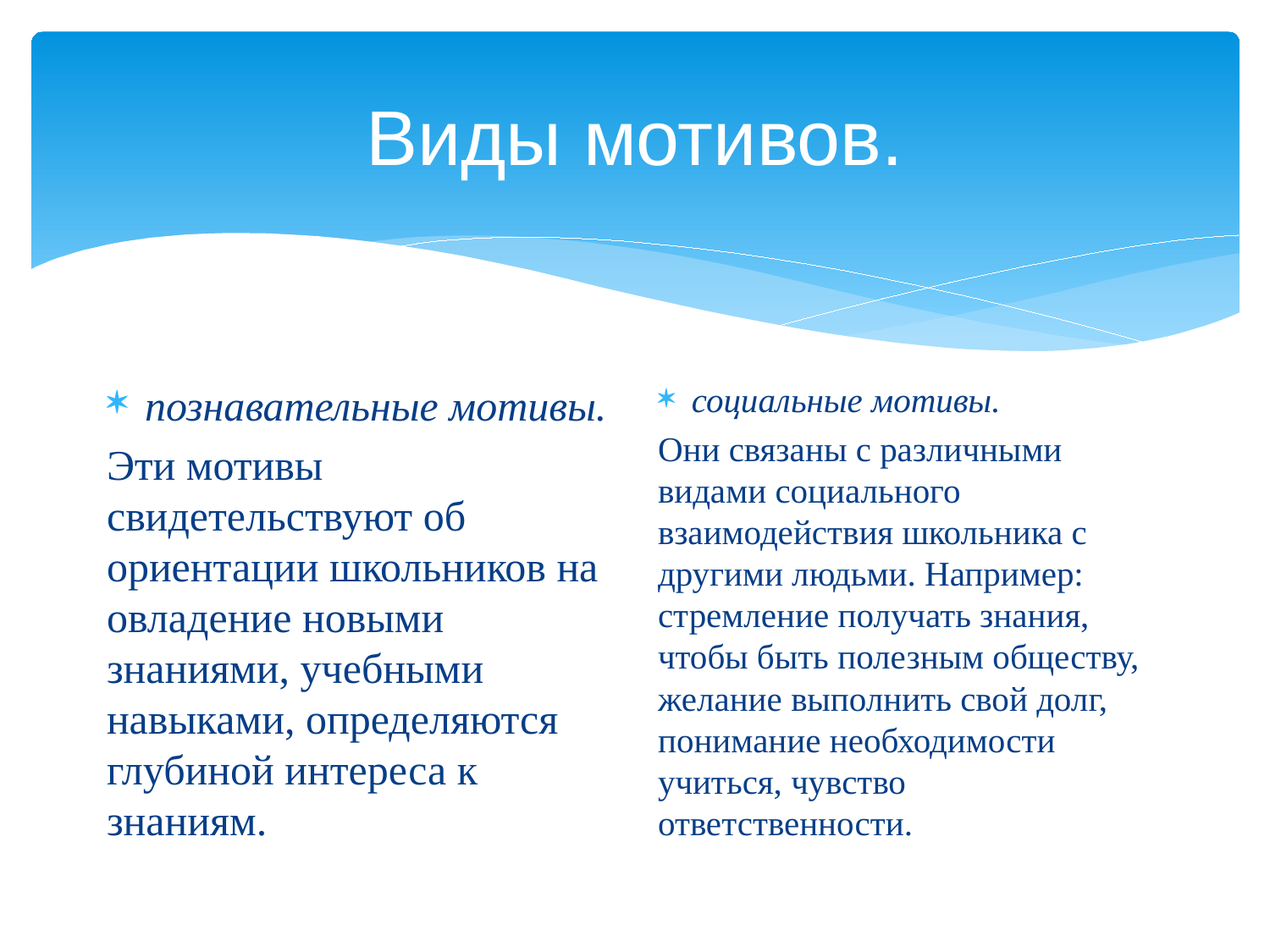

# Виды мотивов.
познавательные мотивы.
Эти мотивы свидетельствуют об ориентации школьников на овладение новыми знаниями, учебными навыками, определяются глубиной интереса к знаниям.
социальные мотивы.
Они связаны с различными видами социального взаимодействия школьника с другими людьми. Например: стремление получать знания, чтобы быть полезным обществу, желание выполнить свой долг, понимание необходимости учиться, чувство ответственности.